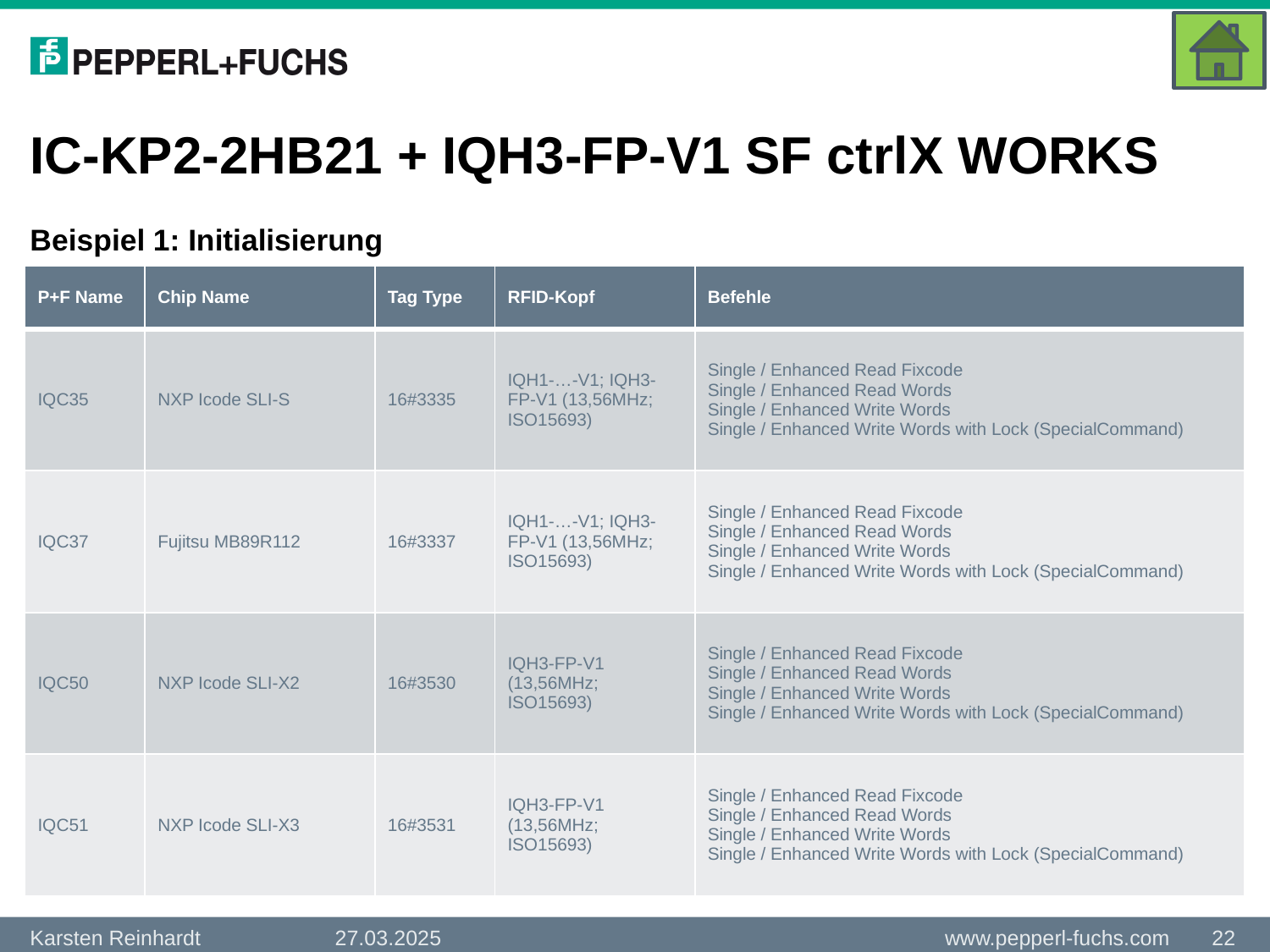

# IC-KP2-2HB21 + IQH3-FP-V1 SF ctrlX WORKS
Beispiel 1: Initialisierung

| P+F Name | Chip Name | Tag Type | RFID-Kopf | Befehle |
| --- | --- | --- | --- | --- |
| IQC35 | NXP Icode SLI-S | 16#3335 | IQH1-…-V1; IQH3-FP-V1 (13,56MHz; ISO15693) | Single / Enhanced Read Fixcode Single / Enhanced Read Words Single / Enhanced Write Words Single / Enhanced Write Words with Lock (SpecialCommand) |
| IQC37 | Fujitsu MB89R112 | 16#3337 | IQH1-…-V1; IQH3-FP-V1 (13,56MHz; ISO15693) | Single / Enhanced Read Fixcode Single / Enhanced Read Words Single / Enhanced Write Words Single / Enhanced Write Words with Lock (SpecialCommand) |
| IQC50 | NXP Icode SLI-X2 | 16#3530 | IQH3-FP-V1 (13,56MHz; ISO15693) | Single / Enhanced Read Fixcode Single / Enhanced Read Words Single / Enhanced Write Words Single / Enhanced Write Words with Lock (SpecialCommand) |
| IQC51 | NXP Icode SLI-X3 | 16#3531 | IQH3-FP-V1 (13,56MHz; ISO15693) | Single / Enhanced Read Fixcode Single / Enhanced Read Words Single / Enhanced Write Words Single / Enhanced Write Words with Lock (SpecialCommand) |
27.03.2025
22
Karsten Reinhardt